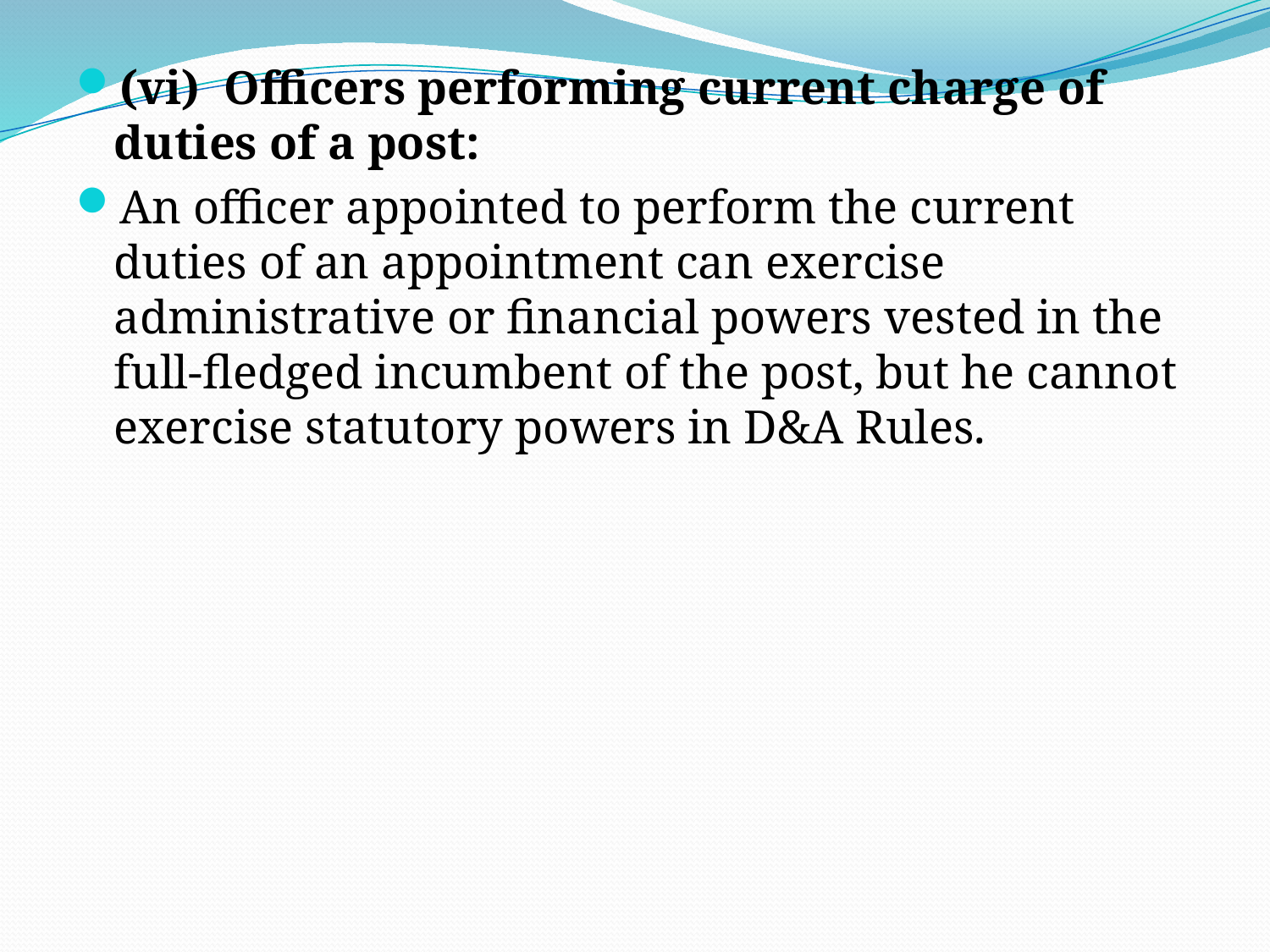

(vi)  Officers performing current charge of duties of a post:
An officer appointed to perform the current duties of an appointment can exercise administrative or financial powers vested in the full-fledged incumbent of the post, but he cannot exercise statutory powers in D&A Rules.